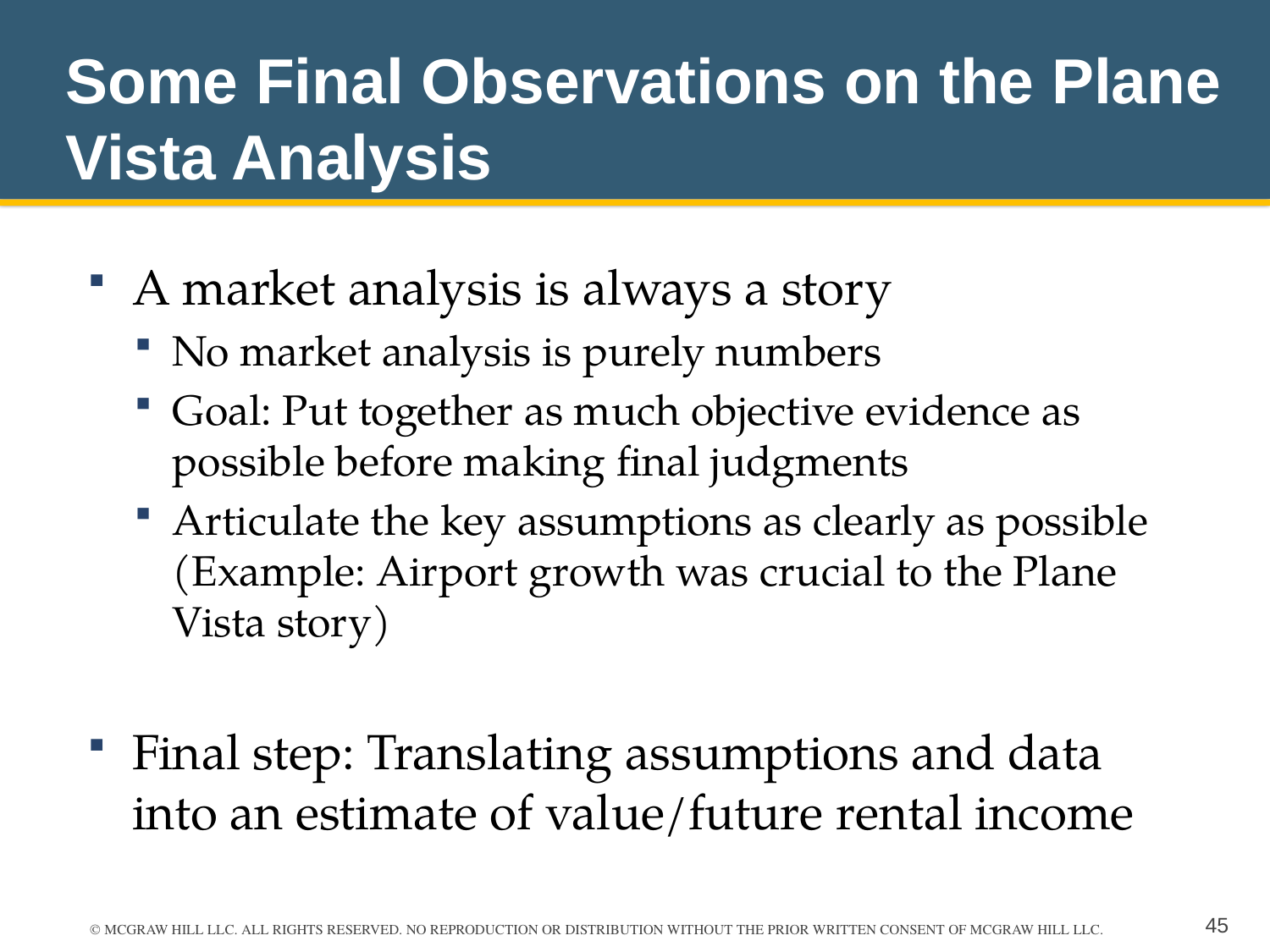

# Some Final Observations on the Plane Vista Analysis
A market analysis is always a story
No market analysis is purely numbers
Goal: Put together as much objective evidence as possible before making final judgments
Articulate the key assumptions as clearly as possible (Example: Airport growth was crucial to the Plane Vista story)

Final step: Translating assumptions and data into an estimate of value/future rental income
© MCGRAW HILL LLC. ALL RIGHTS RESERVED. NO REPRODUCTION OR DISTRIBUTION WITHOUT THE PRIOR WRITTEN CONSENT OF MCGRAW HILL LLC.
45